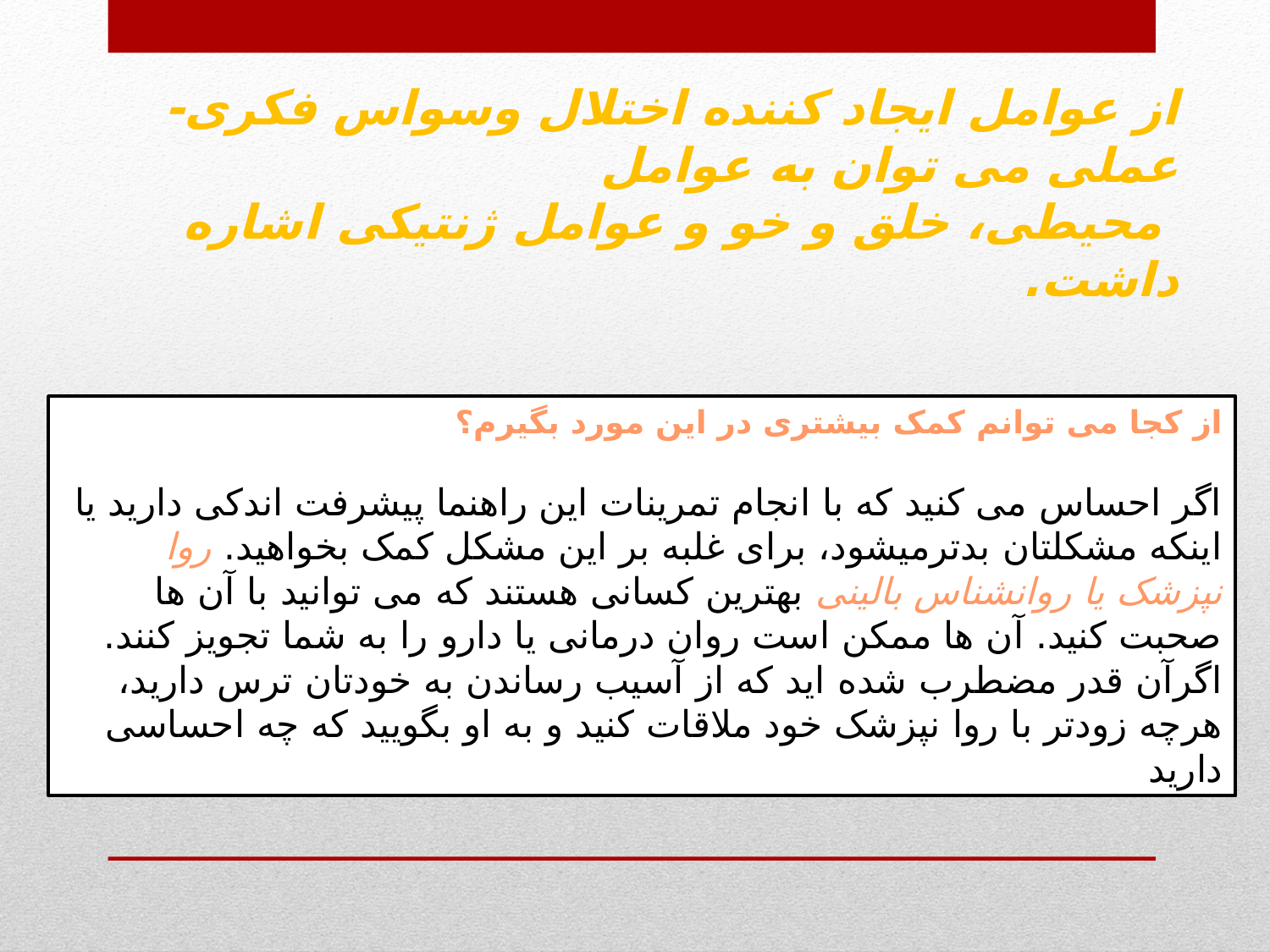

# از عوامل ایجاد کننده اختلال وسواس فکری-عملی می توان به عوامل محیطی، خلق و خو و عوامل ژنتیکی اشاره داشت.
از کجا می توانم کمک بیشتری در این مورد بگیرم؟

اگر احساس می کنید که با انجام تمرینات این راهنما پیشرفت اندکی دارید یا اینکه مشکلتان بدترمیشود، برای غلبه بر این مشکل کمک بخواهید. روا نپزشک یا روانشناس بالینی بهترین کسانی هستند که می توانید با آن ها صحبت کنید. آن ها ممکن است روان درمانی یا دارو را به شما تجویز کنند. اگرآن قدر مضطرب شده اید که از آسیب رساندن به خودتان ترس دارید، هرچه زودتر با روا نپزشک خود ملاقات کنید و به او بگویید که چه احساسی دارید